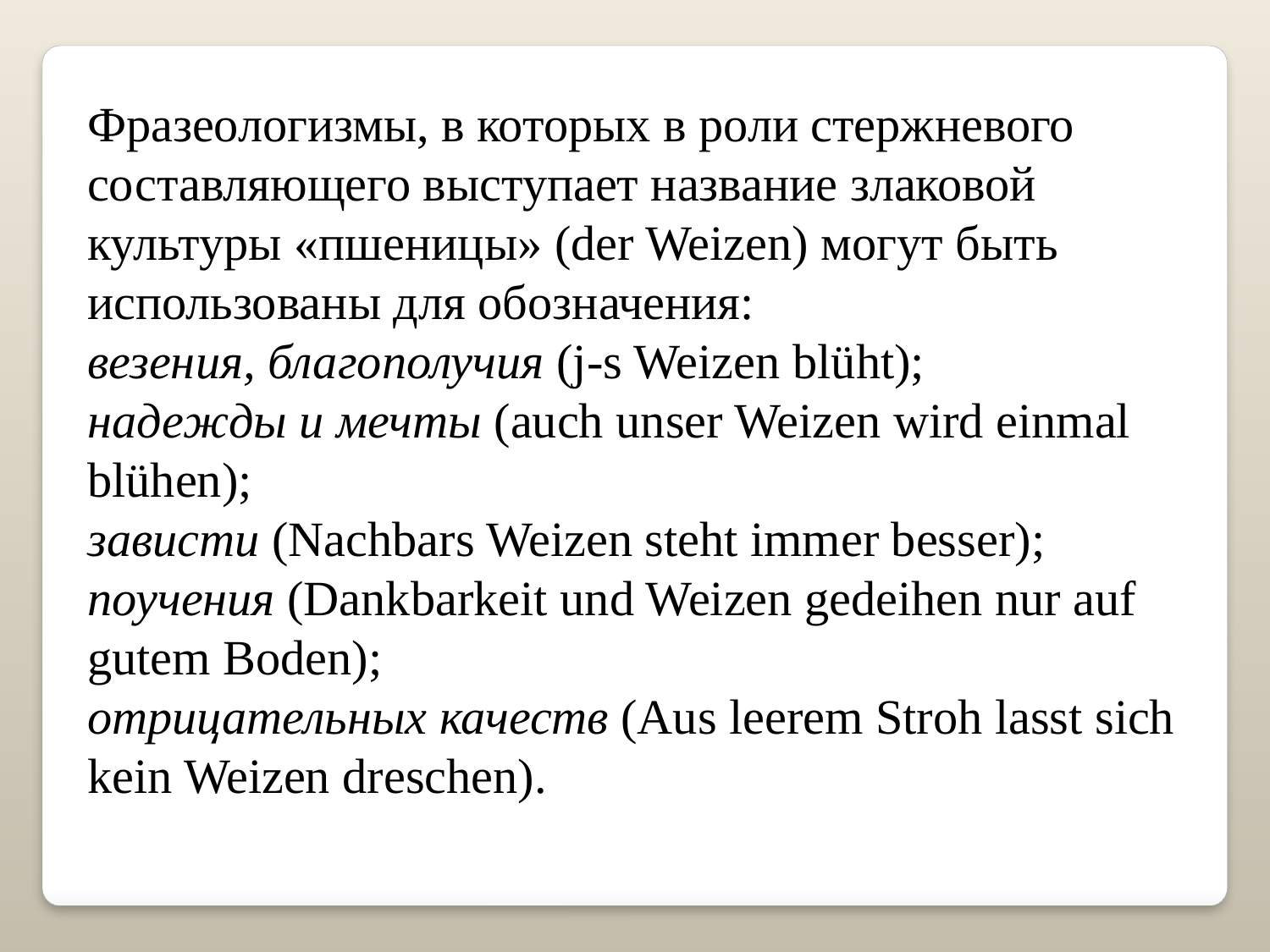

Фразеологизмы, в которых в роли стержневого составляющего выступает название злаковой культуры «пшеницы» (der Weizen) могут быть использованы для обозначения:
везения, благополучия (j-s Weizen blüht);
надежды и мечты (auch unser Weizen wird einmal blühen);
зависти (Nachbars Weizen steht immer besser); поучения (Dankbarkeit und Weizen gedeihen nur auf gutem Boden);
отрицательных качеств (Aus leerem Stroh lasst sich kein Weizen dreschen).